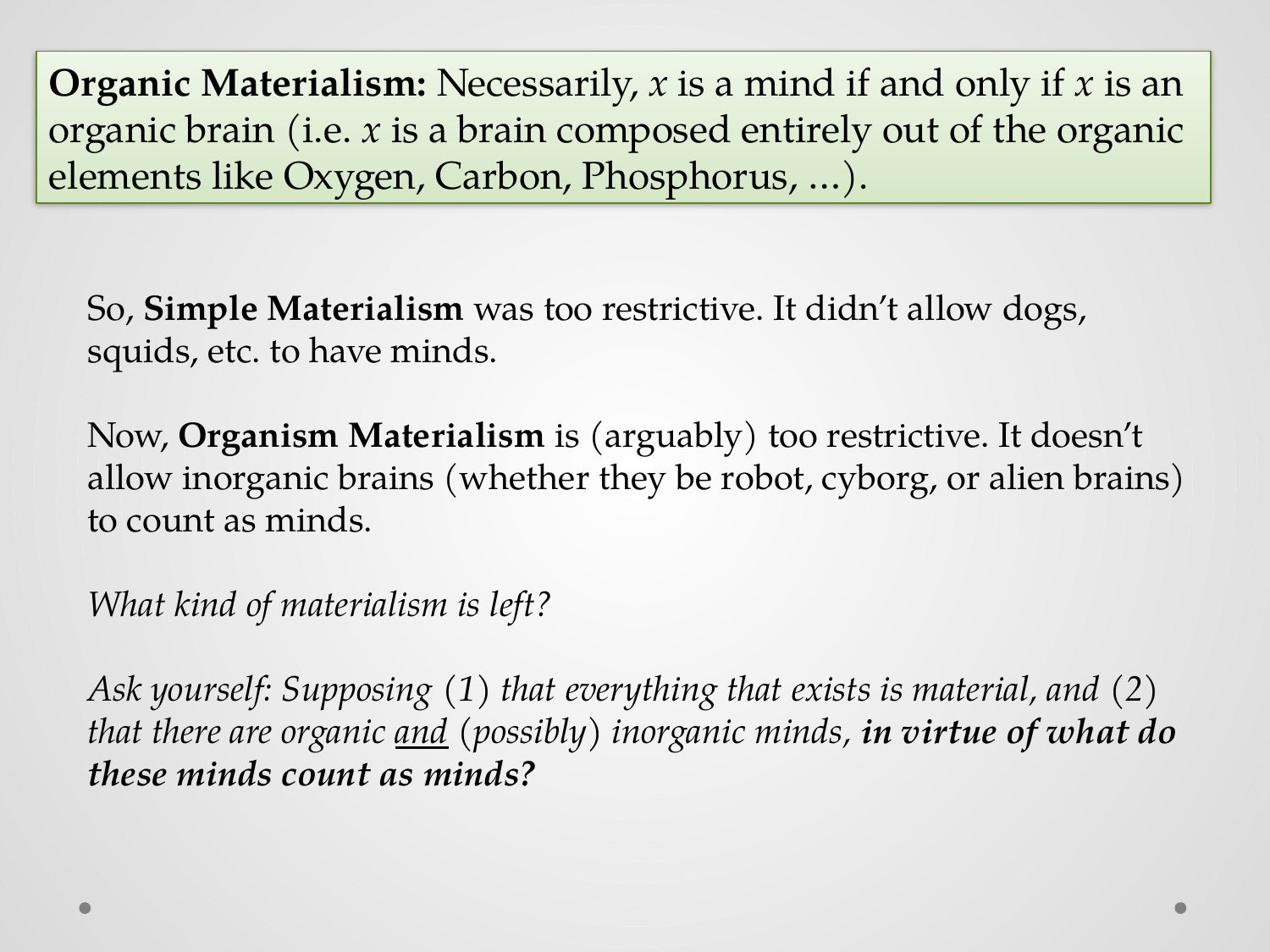

Organic Materialism: Necessarily, x is a mind if and only if x is an organic brain (i.e. x is a brain composed entirely out of the organic elements like Oxygen, Carbon, Phosphorus, …).
So, Simple Materialism was too restrictive. It didn’t allow dogs, squids, etc. to have minds.

Now, Organism Materialism is (arguably) too restrictive. It doesn’t allow inorganic brains (whether they be robot, cyborg, or alien brains) to count as minds.

What kind of materialism is left?

Ask yourself: Supposing (1) that everything that exists is material, and (2) that there are organic and (possibly) inorganic minds, in virtue of what do these minds count as minds?